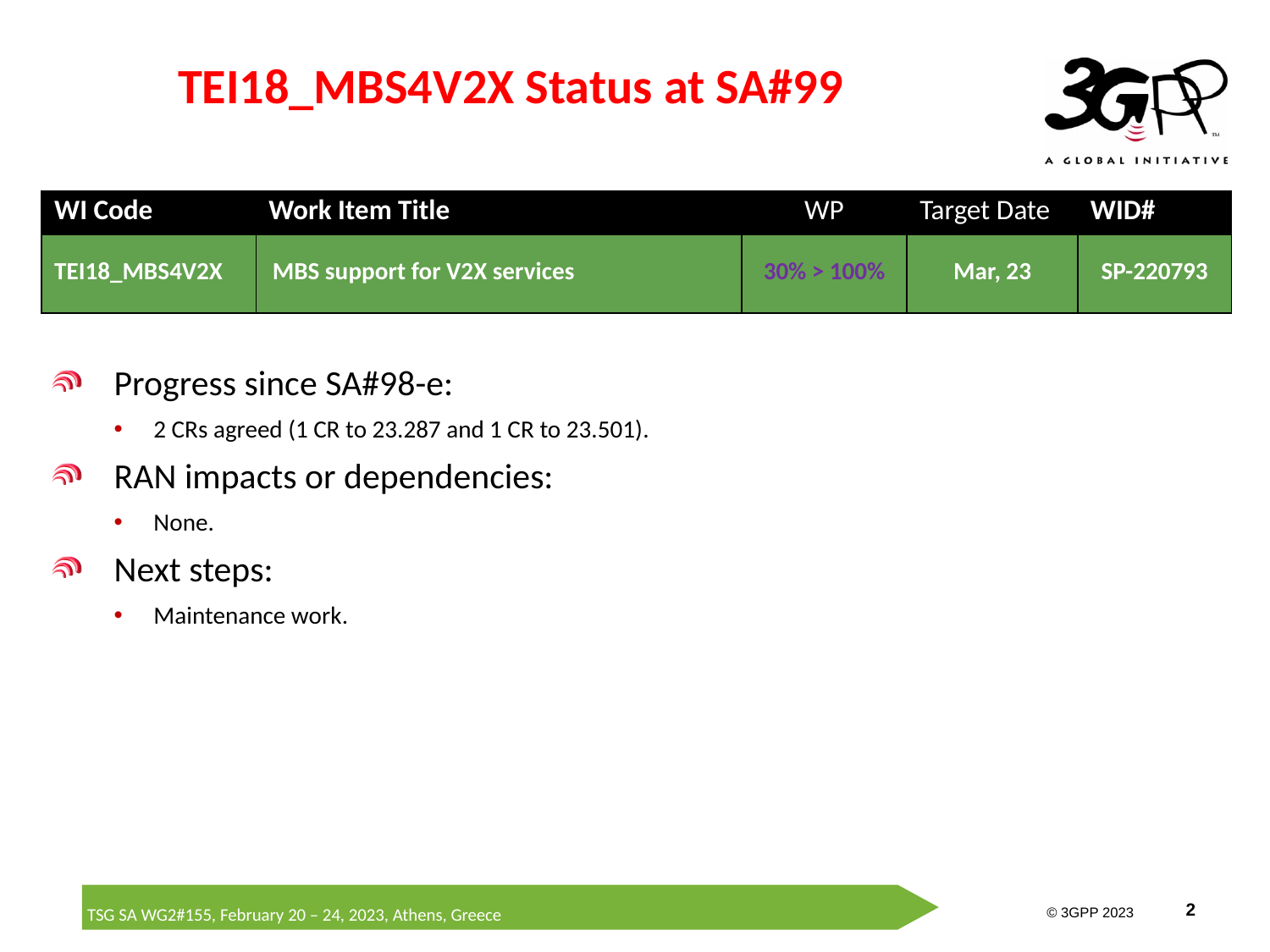

# TEI18_MBS4V2X Status at SA#99
| WI Code | Work Item Title | WP | Target Date | WID# |
| --- | --- | --- | --- | --- |
| TEI18\_MBS4V2X | MBS support for V2X services | 30% > 100% | Mar, 23 | SP-220793 |
Progress since SA#98-e:
2 CRs agreed (1 CR to 23.287 and 1 CR to 23.501).
RAN impacts or dependencies:
None.
Next steps:
Maintenance work.